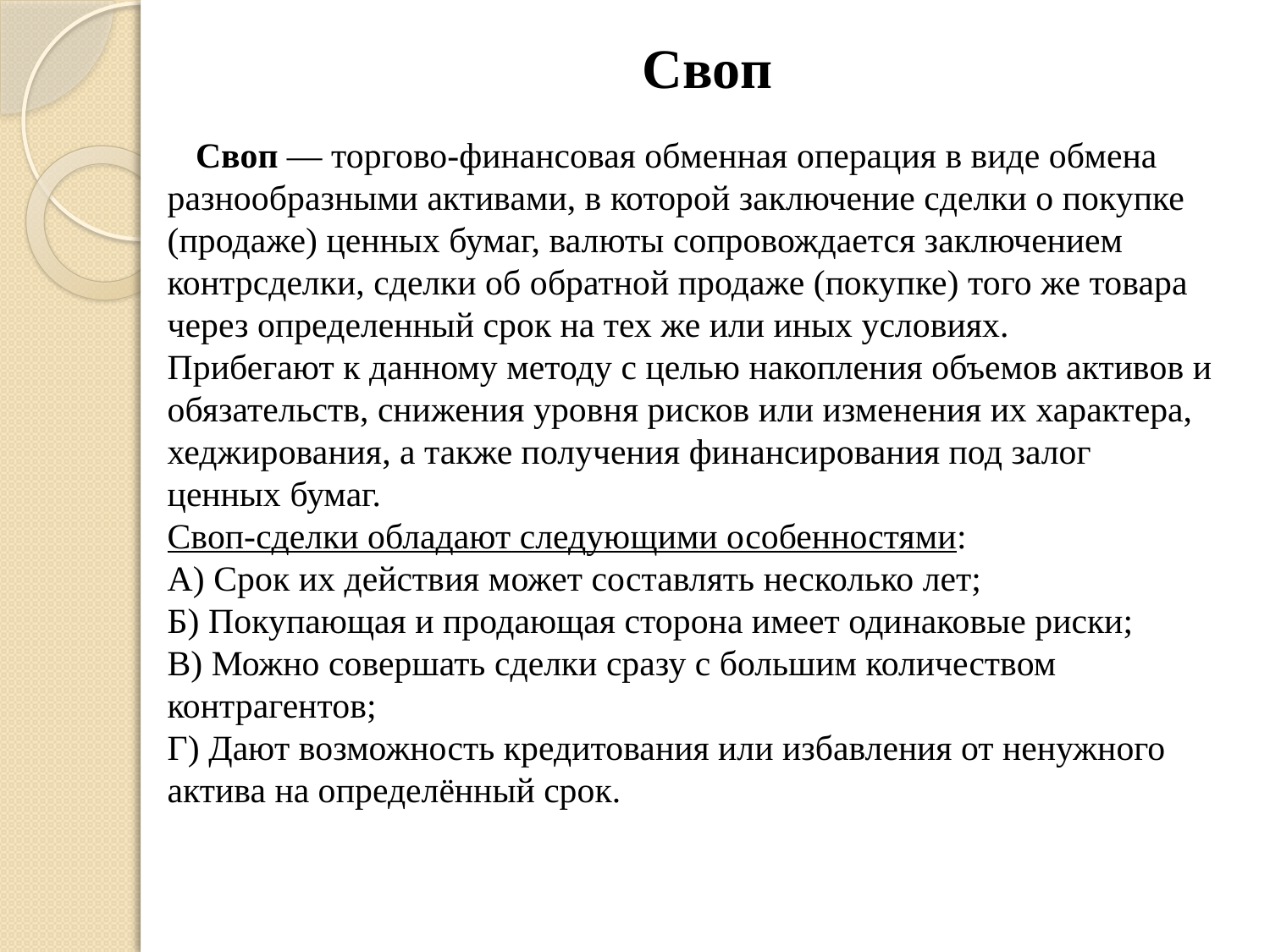

# Своп
   Своп — торгово-финансовая обменная операция в виде обмена разнообразными активами, в которой заключение сделки о покупке (продаже) ценных бумаг, валюты сопровождается заключением контрсделки, сделки об обратной продаже (покупке) того же товара через определенный срок на тех же или иных условиях.
Прибегают к данному методу с целью накопления объемов активов и обязательств, снижения уровня рисков или изменения их характера, хеджирования, а также получения финансирования под залог ценных бумаг.
Своп-сделки обладают следующими особенностями:
А) Срок их действия может составлять несколько лет;
Б) Покупающая и продающая сторона имеет одинаковые риски;
В) Можно совершать сделки сразу с большим количеством контрагентов;
Г) Дают возможность кредитования или избавления от ненужного актива на определённый срок.